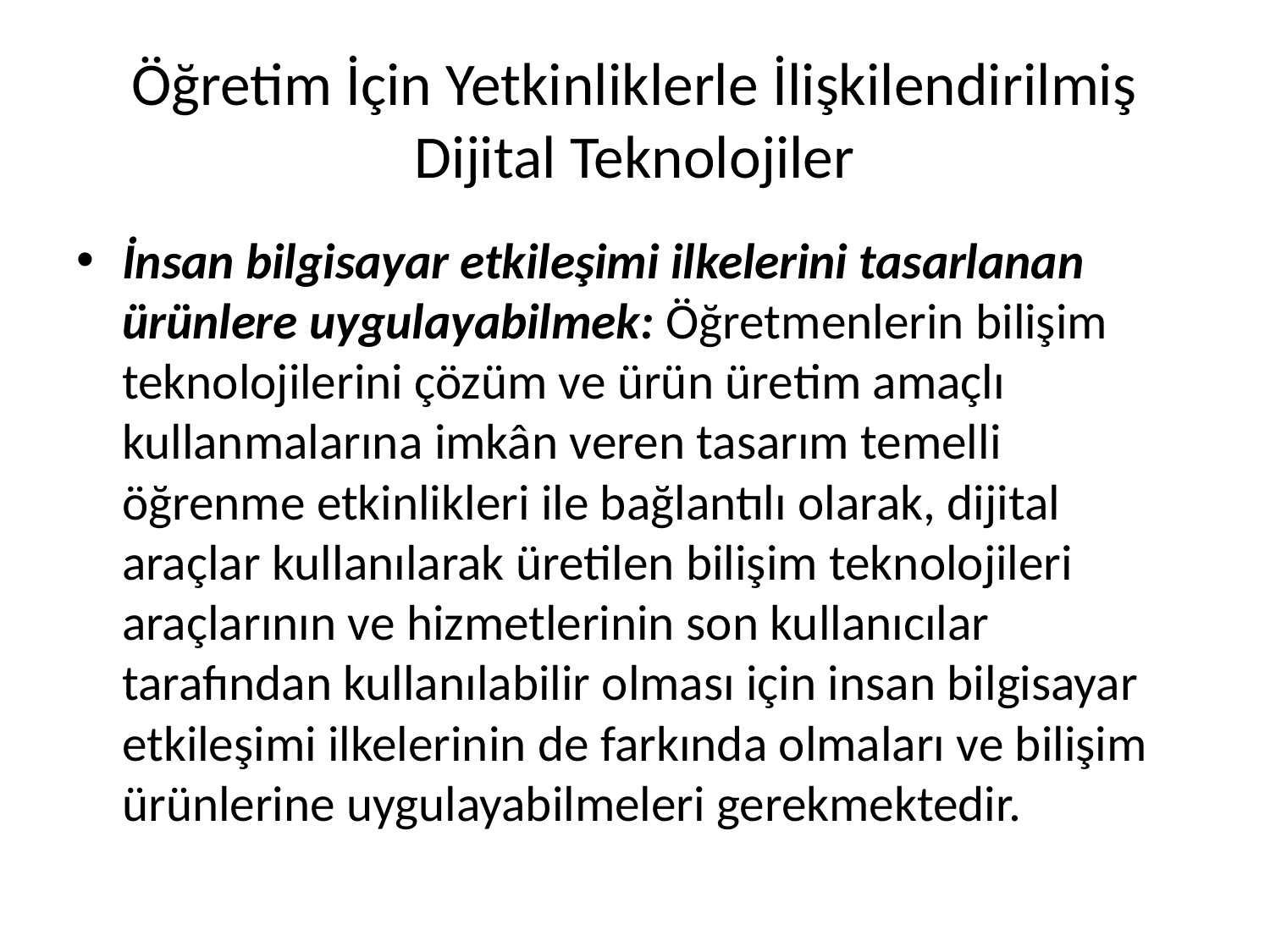

# Öğretim İçin Yetkinliklerle İlişkilendirilmiş Dijital Teknolojiler
İnsan bilgisayar etkileşimi ilkelerini tasarlanan ürünlere uygulayabilmek: Öğretmenlerin bilişim teknolojilerini çözüm ve ürün üretim amaçlı kullanmalarına imkân veren tasarım temelli öğrenme etkinlikleri ile bağlantılı olarak, dijital araçlar kullanılarak üretilen bilişim teknolojileri araçlarının ve hizmetlerinin son kullanıcılar tarafından kullanılabilir olması için insan bilgisayar etkileşimi ilkelerinin de farkında olmaları ve bilişim ürünlerine uygulayabilmeleri gerekmektedir.